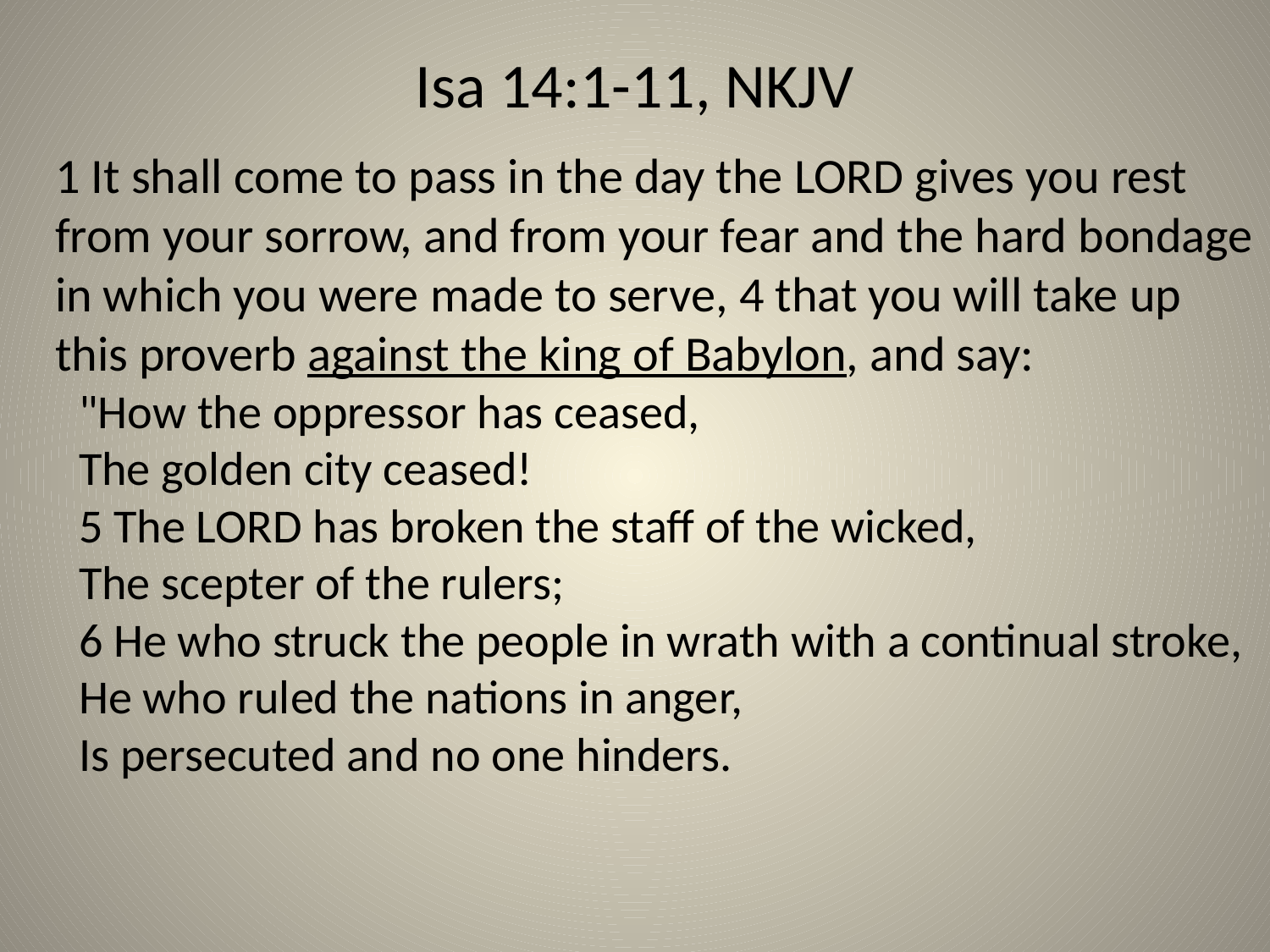

# Isa 14:1-11, NKJV
1 It shall come to pass in the day the LORD gives you rest from your sorrow, and from your fear and the hard bondage in which you were made to serve, 4 that you will take up this proverb against the king of Babylon, and say:
"How the oppressor has ceased,
The golden city ceased!
5 The LORD has broken the staff of the wicked,
The scepter of the rulers;
6 He who struck the people in wrath with a continual stroke,
He who ruled the nations in anger,
Is persecuted and no one hinders.